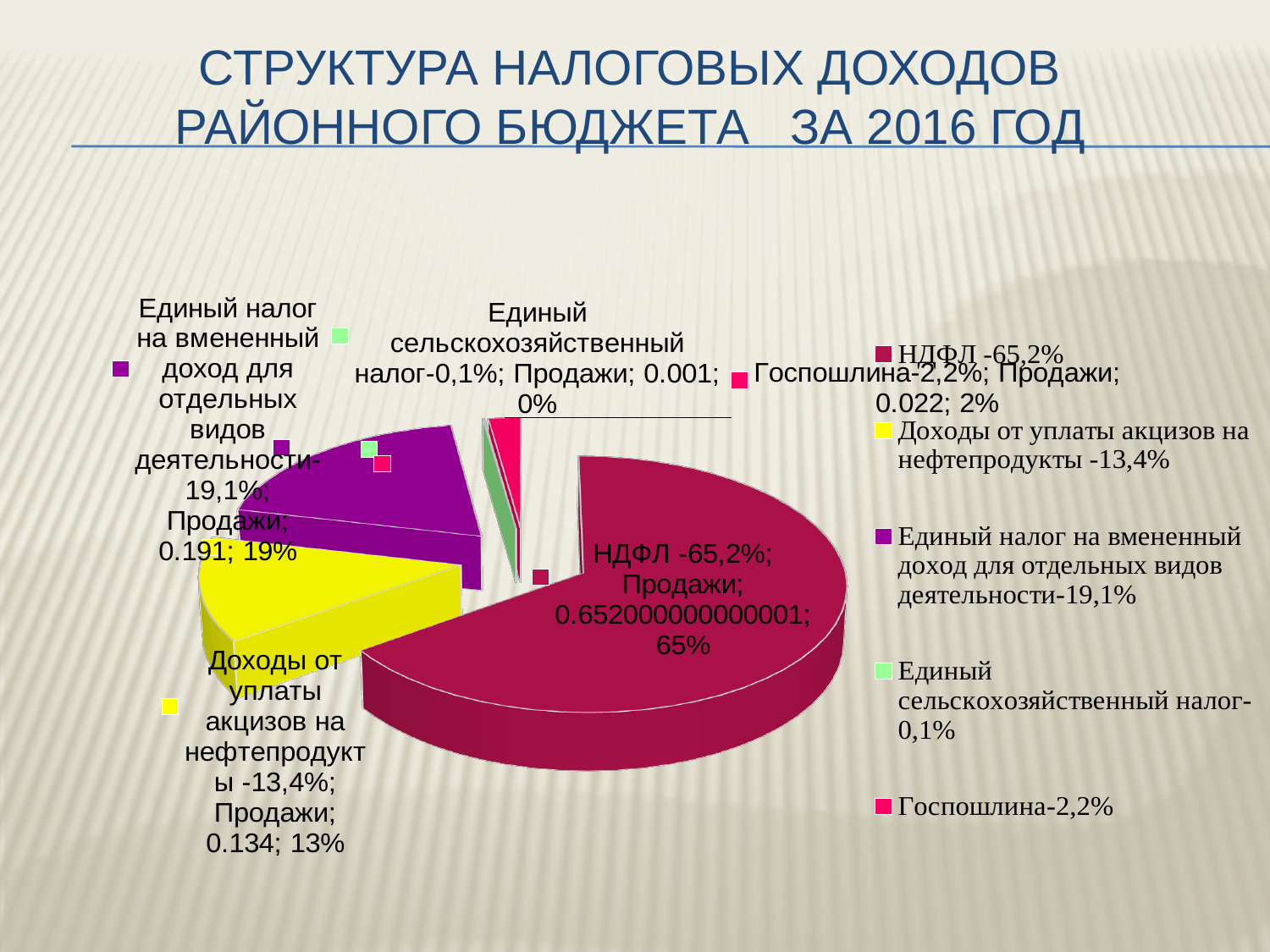

СТРУКТУРА НАЛОГОВЫХ ДОХОДОВ РАЙОННОГО БЮДЖЕТА   ЗА 2016 ГОД
#

[unsupported chart]